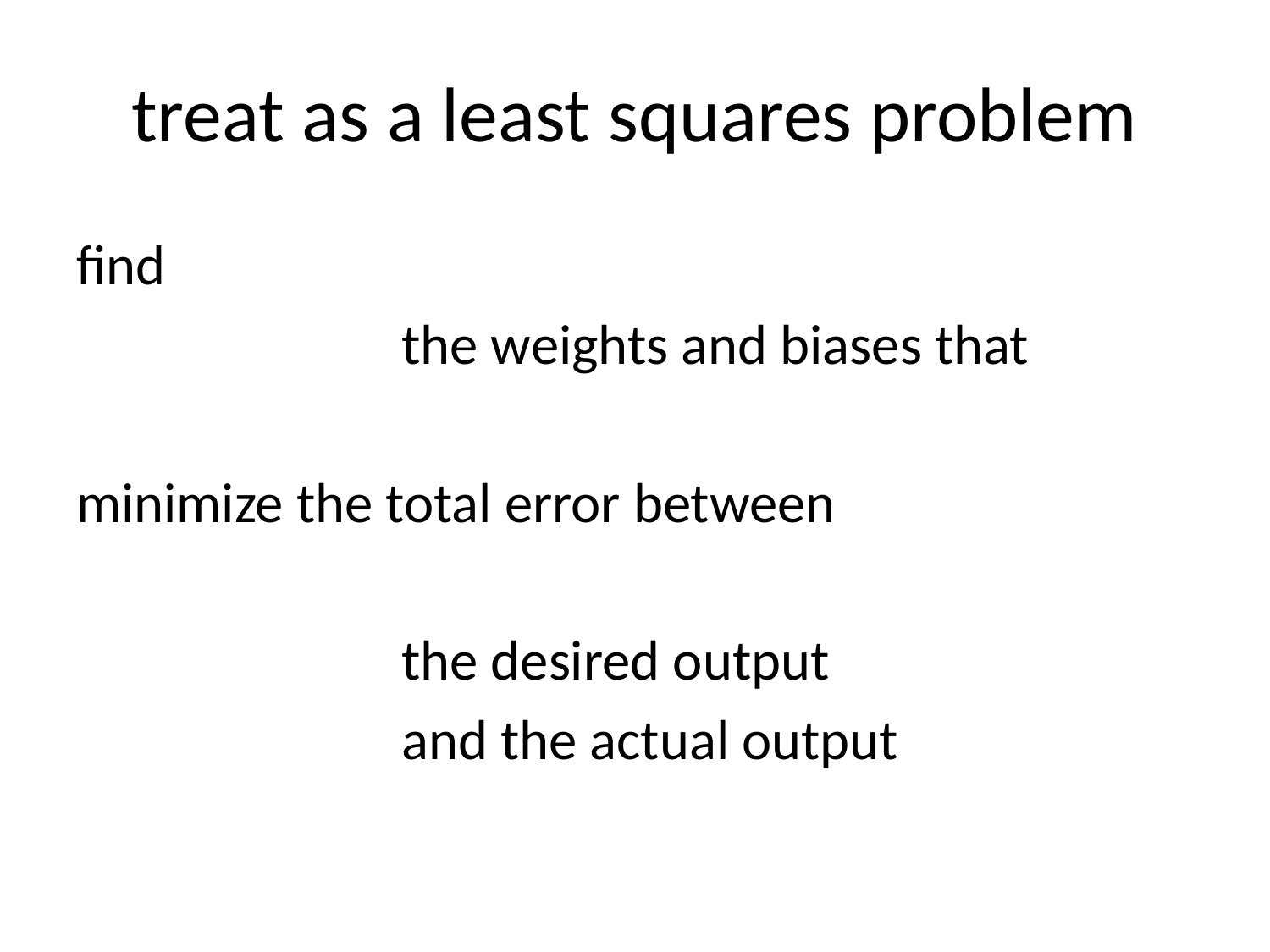

# treat as a least squares problem
find
			the weights and biases that

minimize the total error between

			the desired output
			and the actual output